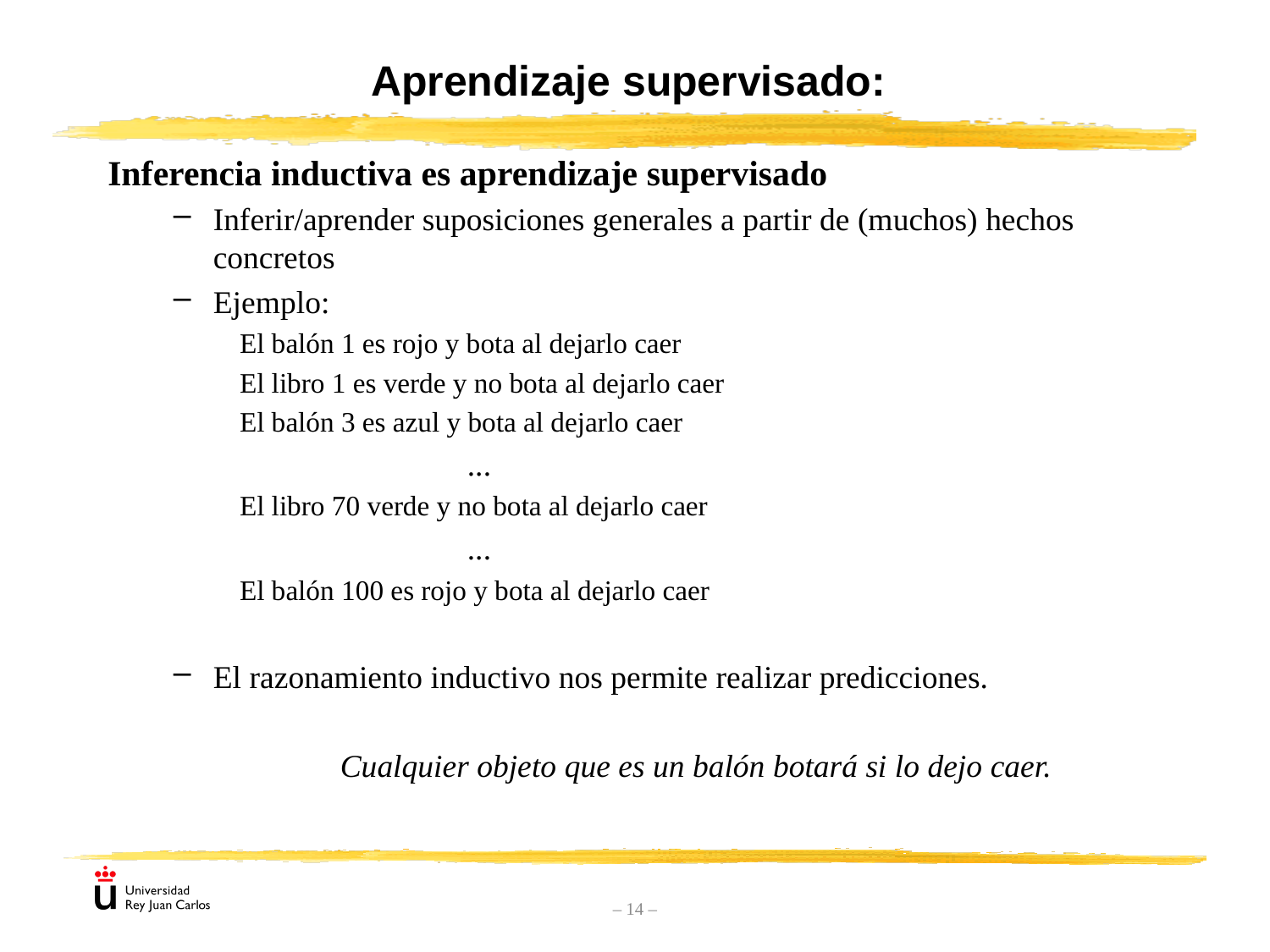

# Aprendizaje supervisado:
Inferencia inductiva es aprendizaje supervisado
Inferir/aprender suposiciones generales a partir de (muchos) hechos concretos
Ejemplo:
El balón 1 es rojo y bota al dejarlo caer
El libro 1 es verde y no bota al dejarlo caer
El balón 3 es azul y bota al dejarlo caer
			...
El libro 70 verde y no bota al dejarlo caer
			...
El balón 100 es rojo y bota al dejarlo caer

El razonamiento inductivo nos permite realizar predicciones.

		Cualquier objeto que es un balón botará si lo dejo caer.

– 14 –